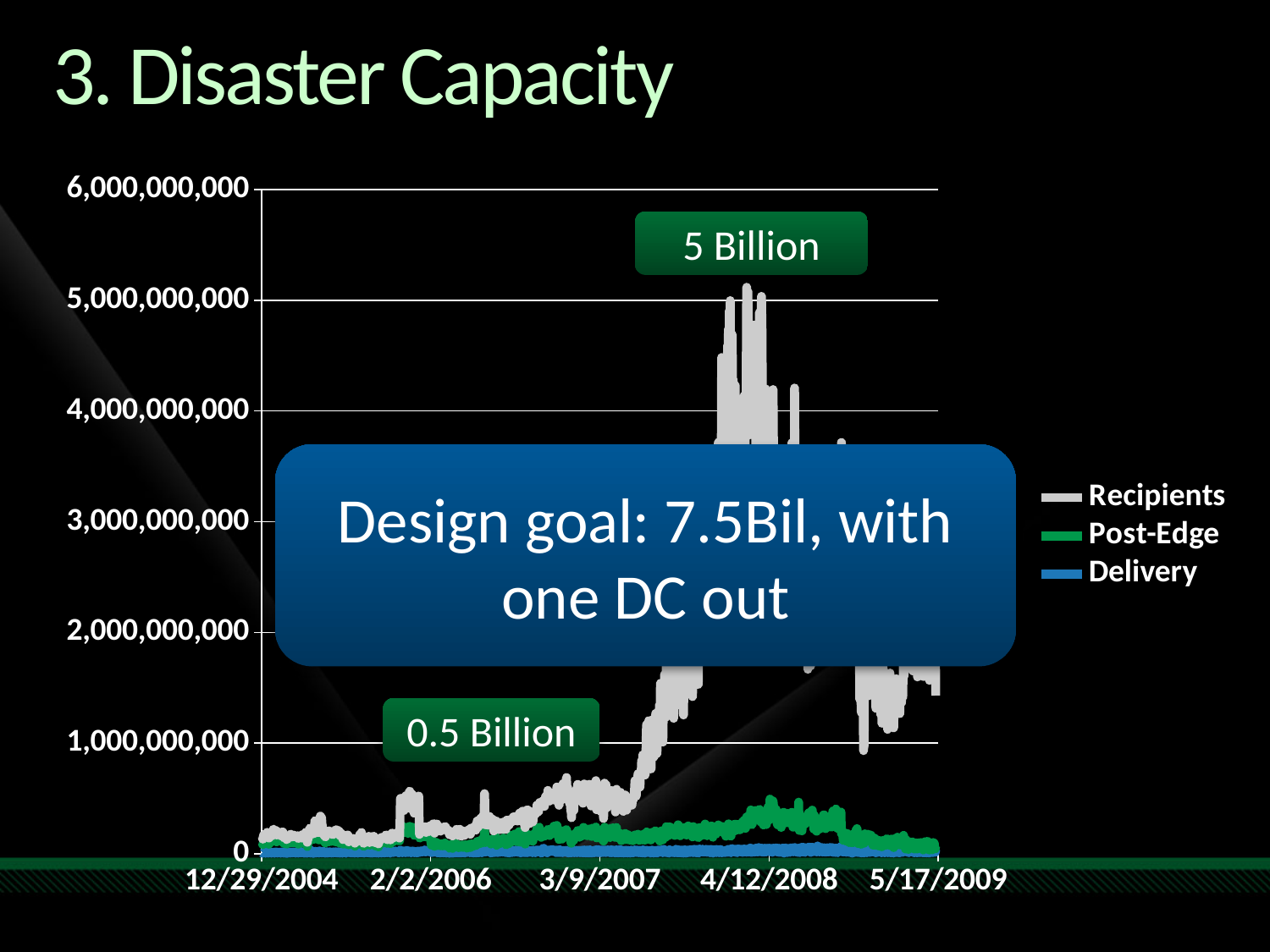

# 3. Disaster Capacity

### Chart

| Category | Recipients | Post-Edge | Delivery |
|---|---|---|---|
5 Billion
Design goal: 7.5Bil, with one DC out
0.5 Billion